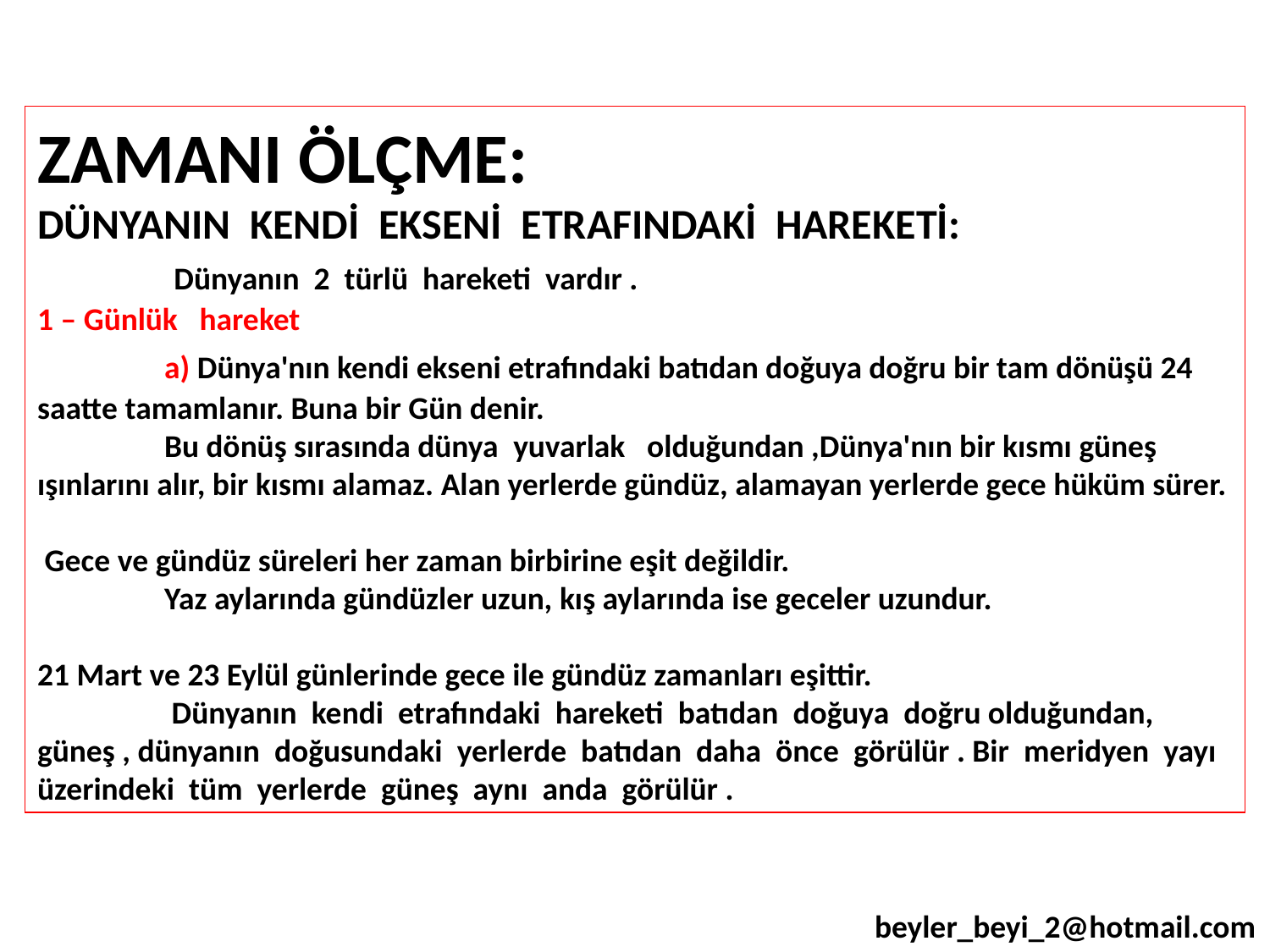

ZAMANI ÖLÇME:
DÜNYANIN  KENDİ  EKSENİ  ETRAFINDAKİ  HAREKETİ:
	 Dünyanın  2  türlü  hareketi  vardır .
1 – Günlük   hareket
	a) Dünya'nın kendi ekseni etrafındaki batıdan doğuya doğru bir tam dönüşü 24 saatte tamamlanır. Buna bir Gün denir.
	Bu dönüş sırasında dünya  yuvarlak   olduğundan ,Dünya'nın bir kısmı güneş ışınlarını alır, bir kısmı alamaz. Alan yerlerde gündüz, alamayan yerlerde gece hüküm sürer.

 Gece ve gündüz süreleri her zaman birbirine eşit değildir.
	Yaz aylarında gündüzler uzun, kış aylarında ise geceler uzundur.

21 Mart ve 23 Eylül günlerinde gece ile gündüz zamanları eşittir.
	 Dünyanın  kendi  etrafındaki  hareketi  batıdan  doğuya  doğru olduğundan, güneş , dünyanın  doğusundaki  yerlerde  batıdan  daha  önce  görülür . Bir  meridyen  yayı  üzerindeki  tüm  yerlerde  güneş  aynı  anda  görülür .
beyler_beyi_2@hotmail.com